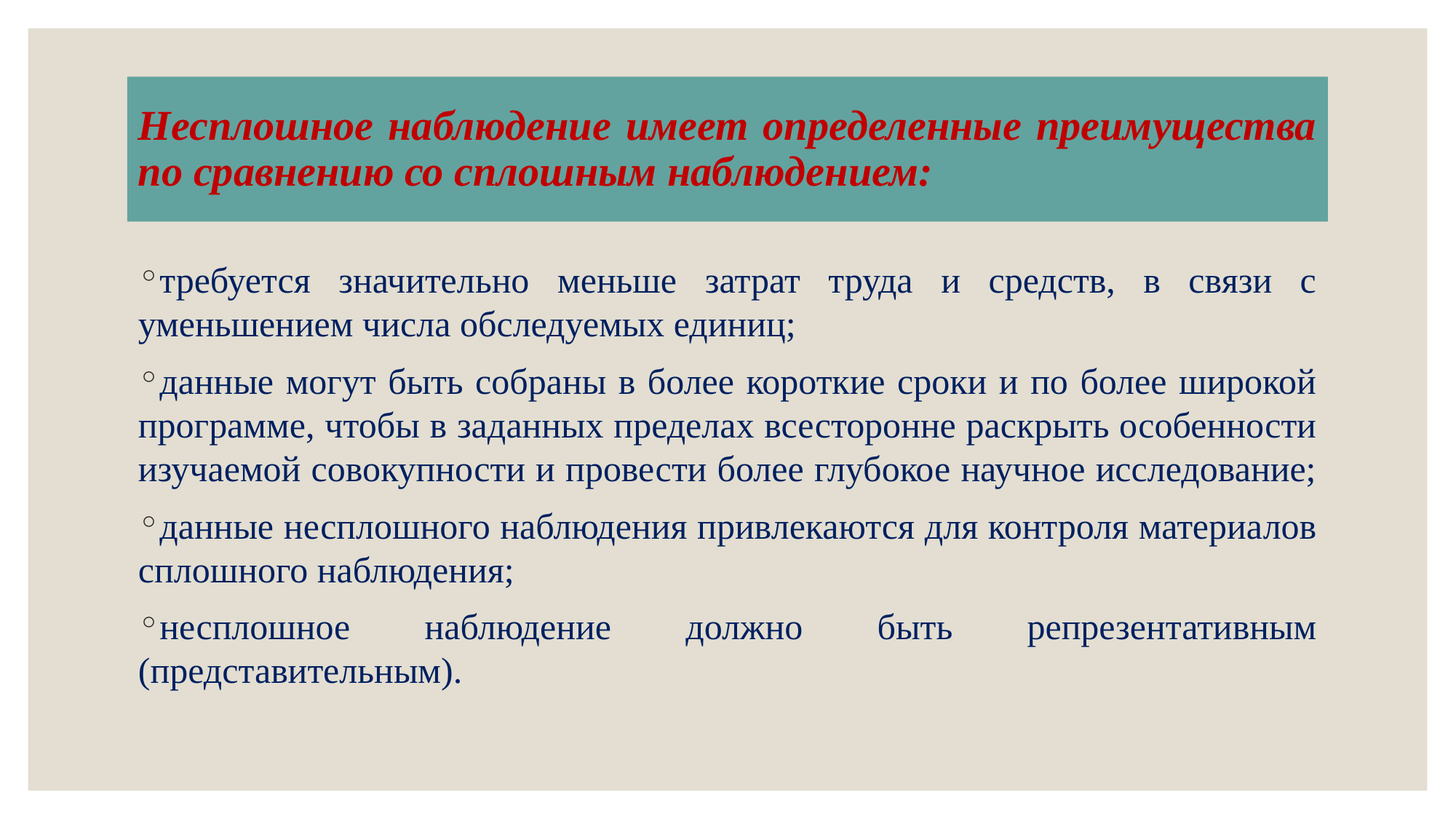

# Несплошное наблюдение имеет определенные преимущества по сравнению со сплошным наблюдением:
требуется значительно меньше затрат труда и средств, в связи с уменьшением числа обследуемых единиц;
данные могут быть собраны в более короткие сроки и по более широкой программе, чтобы в заданных пределах всесторонне раскрыть особенности изучаемой совокупности и провести более глубокое научное исследование;
данные несплошного наблюдения привлекаются для контроля материалов сплошного наблюдения;
несплошное наблюдение должно быть репрезентативным (представительным).